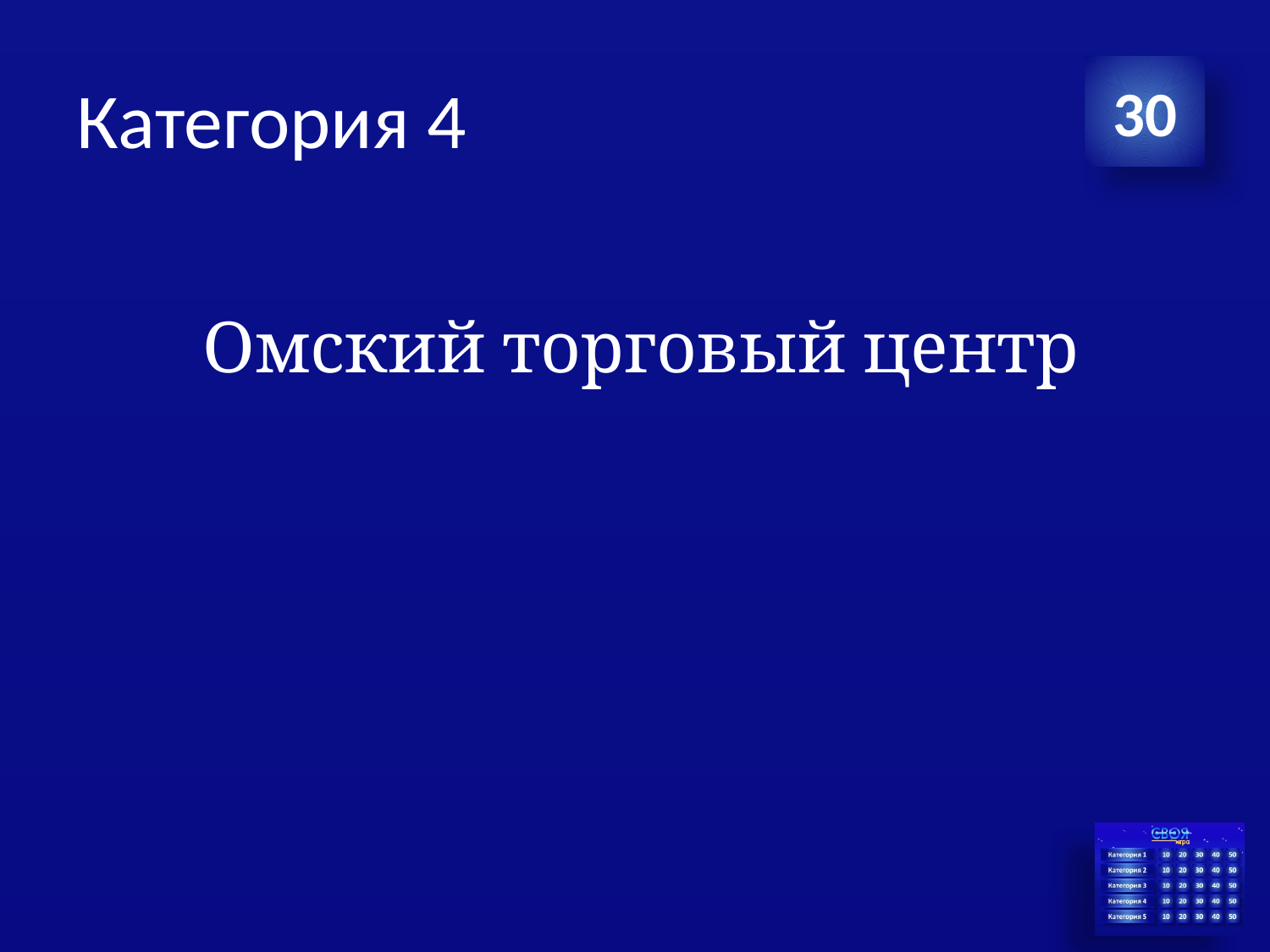

# Категория 4
30
Омский торговый центр